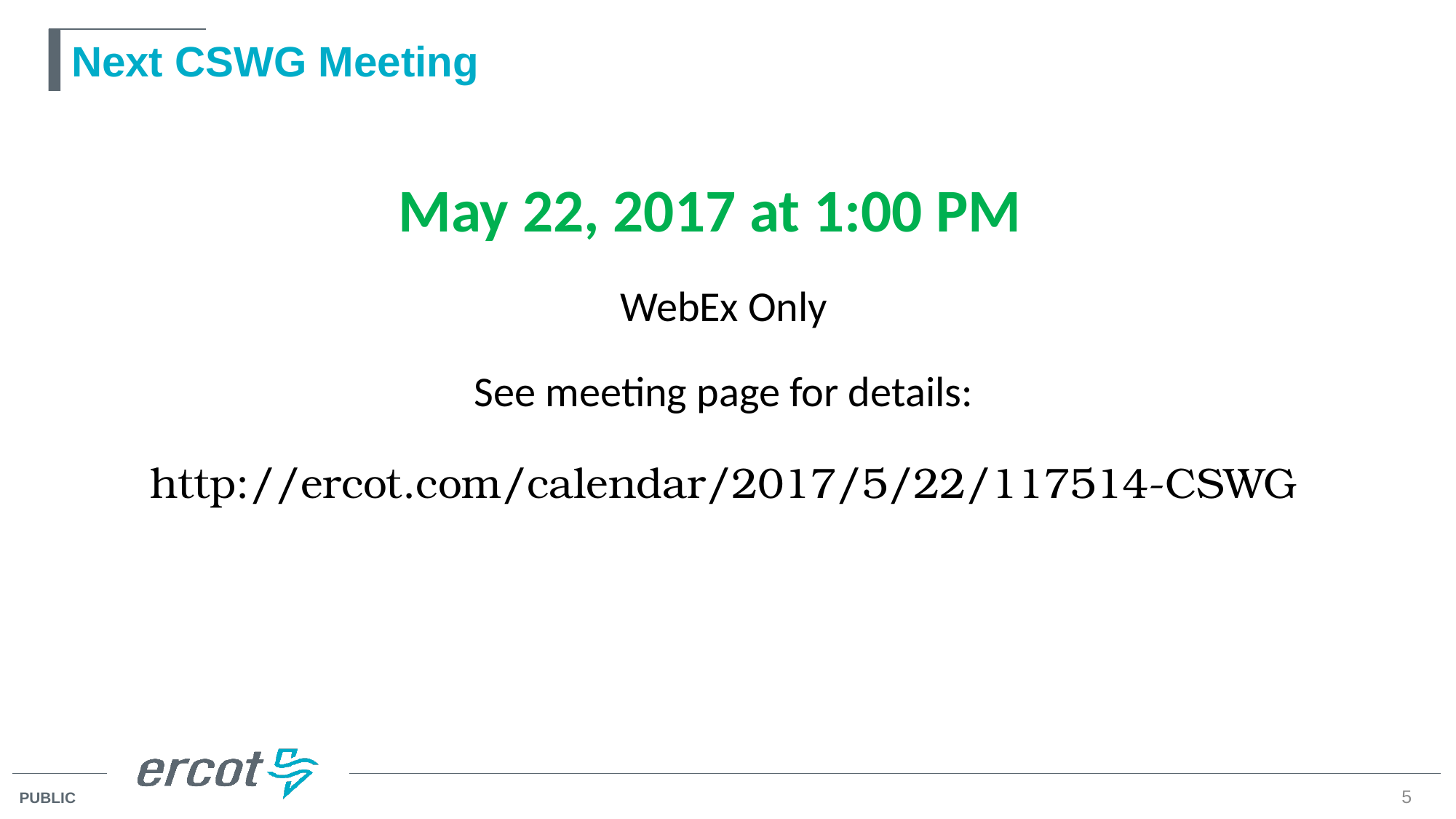

# Next CSWG Meeting
| May 22, 2017 at 1:00 PM WebEx Only See meeting page for details: http://ercot.com/calendar/2017/5/22/117514-CSWG |
| --- |
|  |
5